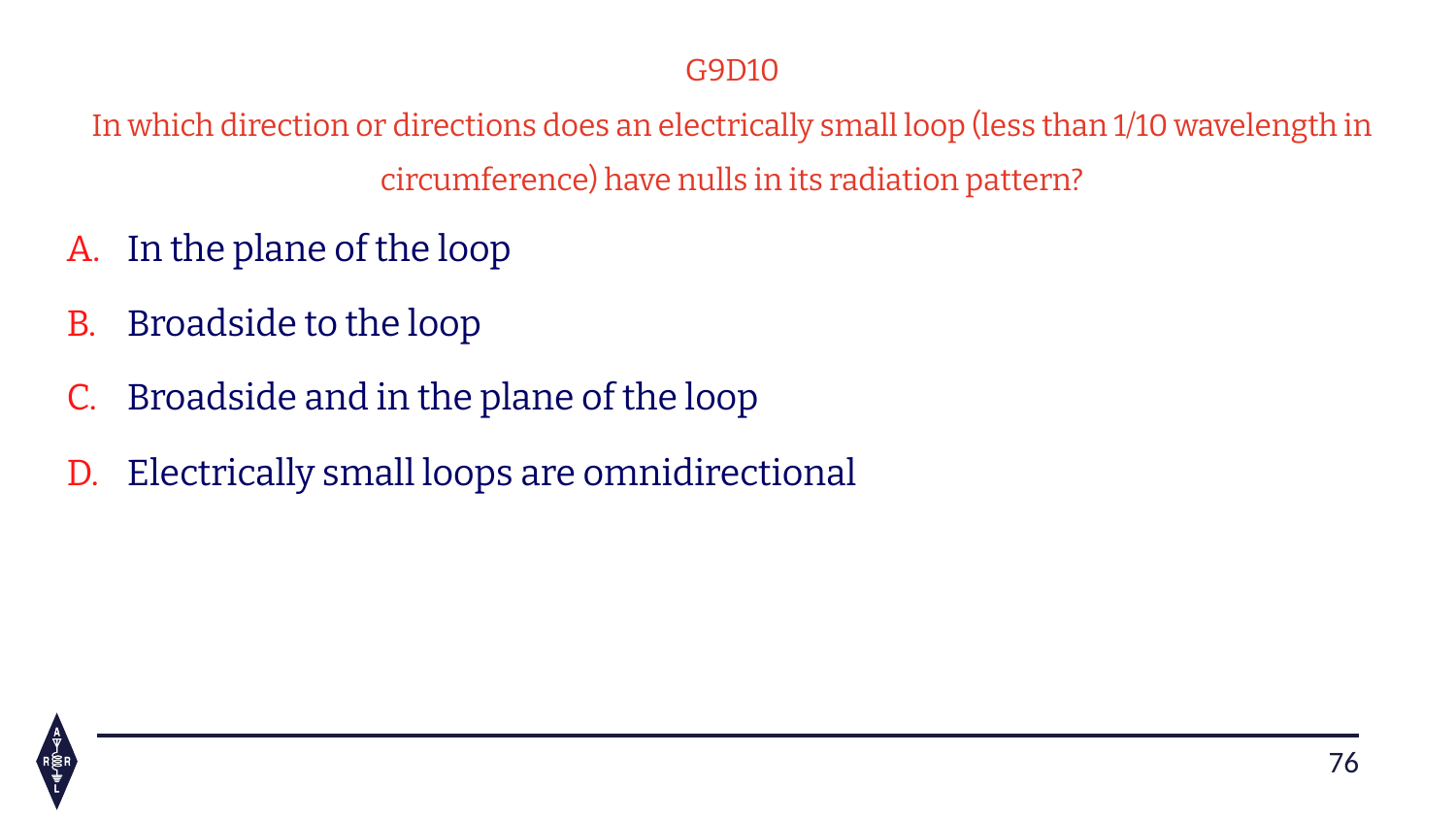

G9D10
In which direction or directions does an electrically small loop (less than 1/10 wavelength in circumference) have nulls in its radiation pattern?
In the plane of the loop
Broadside to the loop
Broadside and in the plane of the loop
Electrically small loops are omnidirectional
76